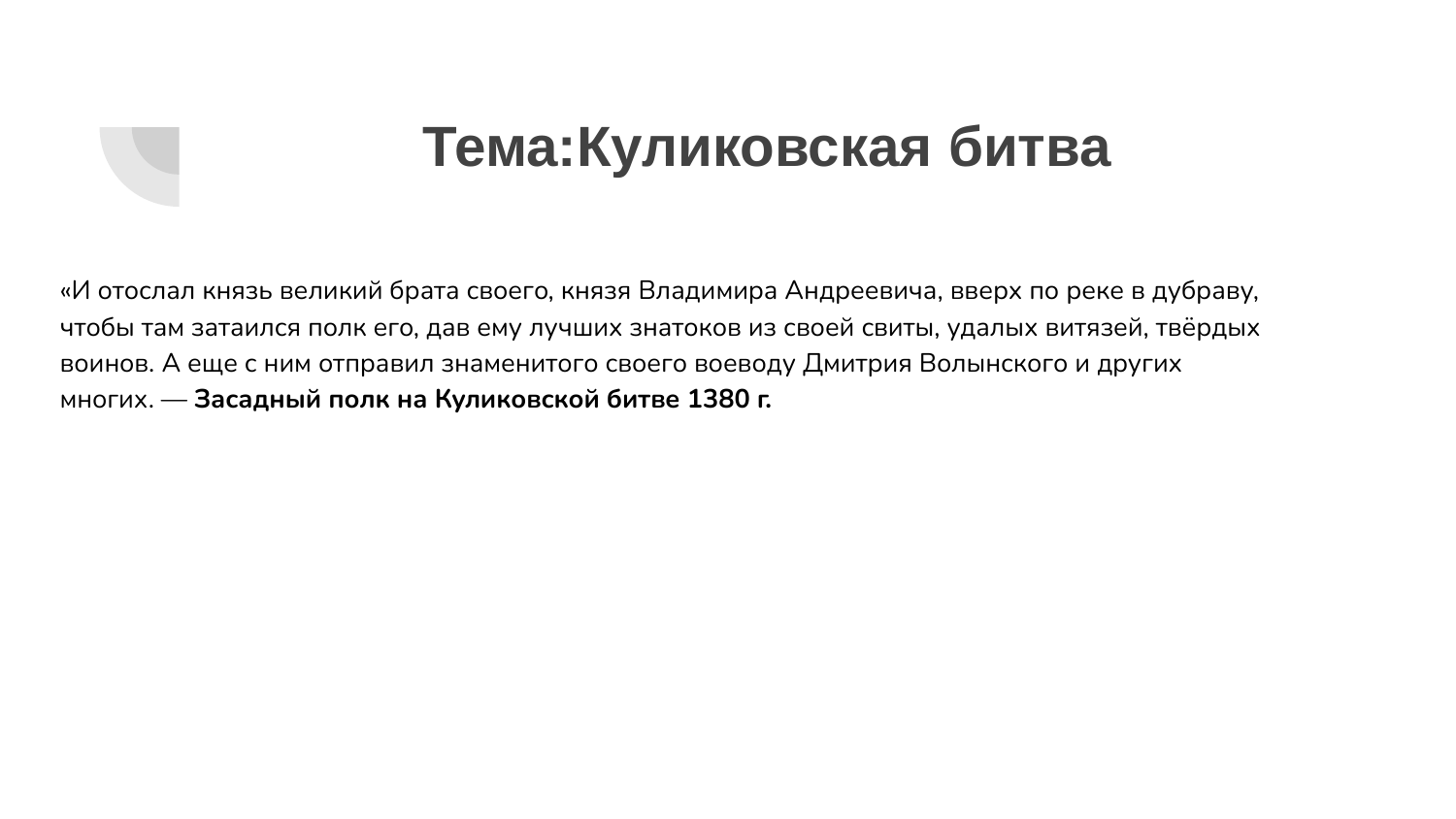

# Тема:Куликовская битва
«И отослал князь великий брата своего, князя Владимира Андреевича, вверх по реке в дубраву, чтобы там затаился полк его, дав ему лучших знатоков из своей свиты, удалых витязей, твёрдых воинов. А еще с ним отправил знаменитого своего воеводу Дмитрия Волынского и других многих. — Засадный полк на Куликовской битве 1380 г.